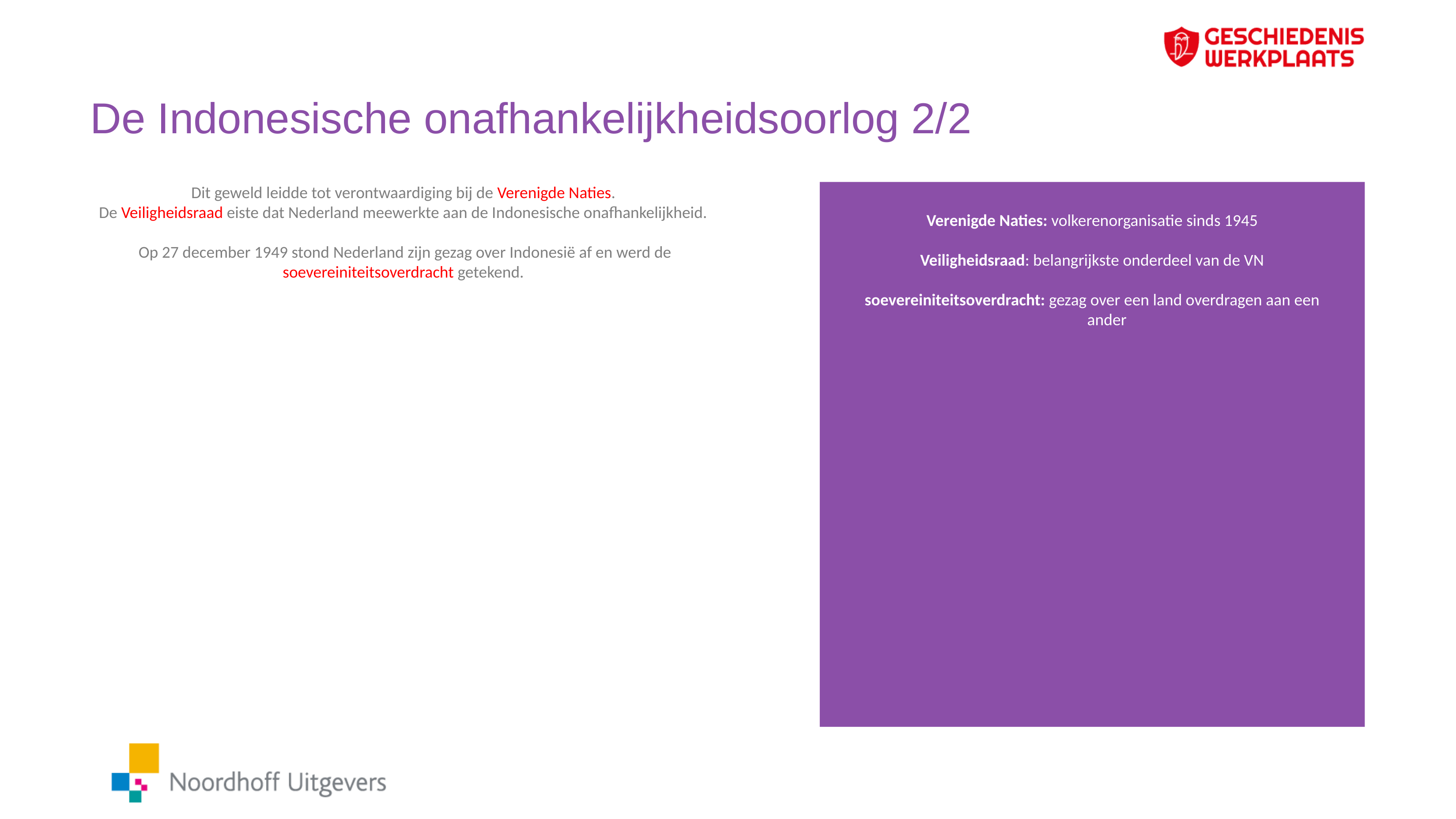

# De Indonesische onafhankelijkheidsoorlog 2/2
Dit geweld leidde tot verontwaardiging bij de Verenigde Naties.
De Veiligheidsraad eiste dat Nederland meewerkte aan de Indonesische onafhankelijkheid.

Op 27 december 1949 stond Nederland zijn gezag over Indonesië af en werd de soevereiniteitsoverdracht getekend.
Verenigde Naties: volkerenorganisatie sinds 1945

Veiligheidsraad: belangrijkste onderdeel van de VN

soevereiniteitsoverdracht: gezag over een land overdragen aan een ander